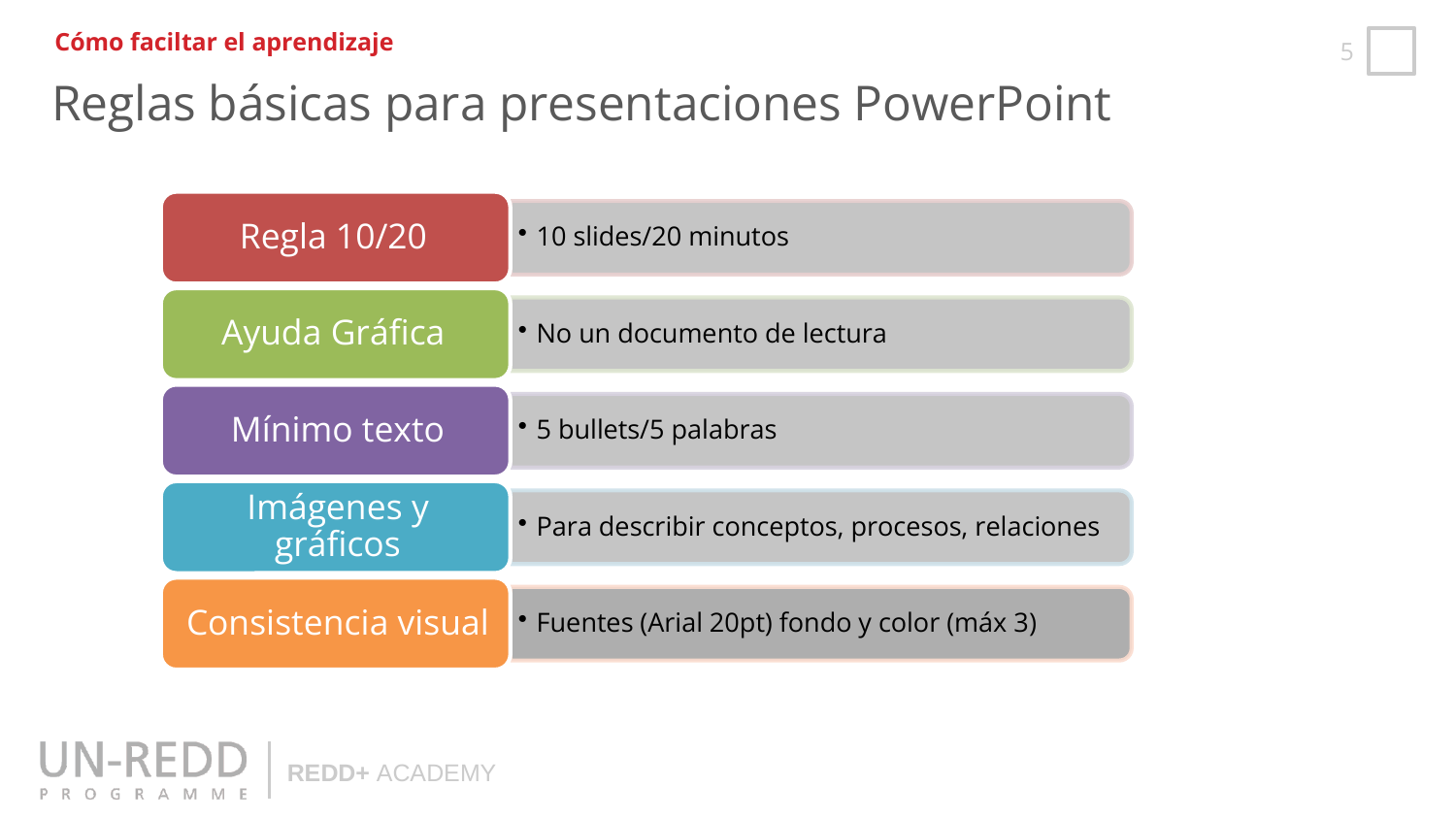

Cómo faciltar el aprendizaje
Reglas básicas para presentaciones PowerPoint
10 slides/20 minutos
Regla 10/20
No un documento de lectura
Ayuda Gráfica
5 bullets/5 palabras
Mínimo texto
Para describir conceptos, procesos, relaciones
Imágenes y gráficos
Fuentes (Arial 20pt) fondo y color (máx 3)
Consistencia visual